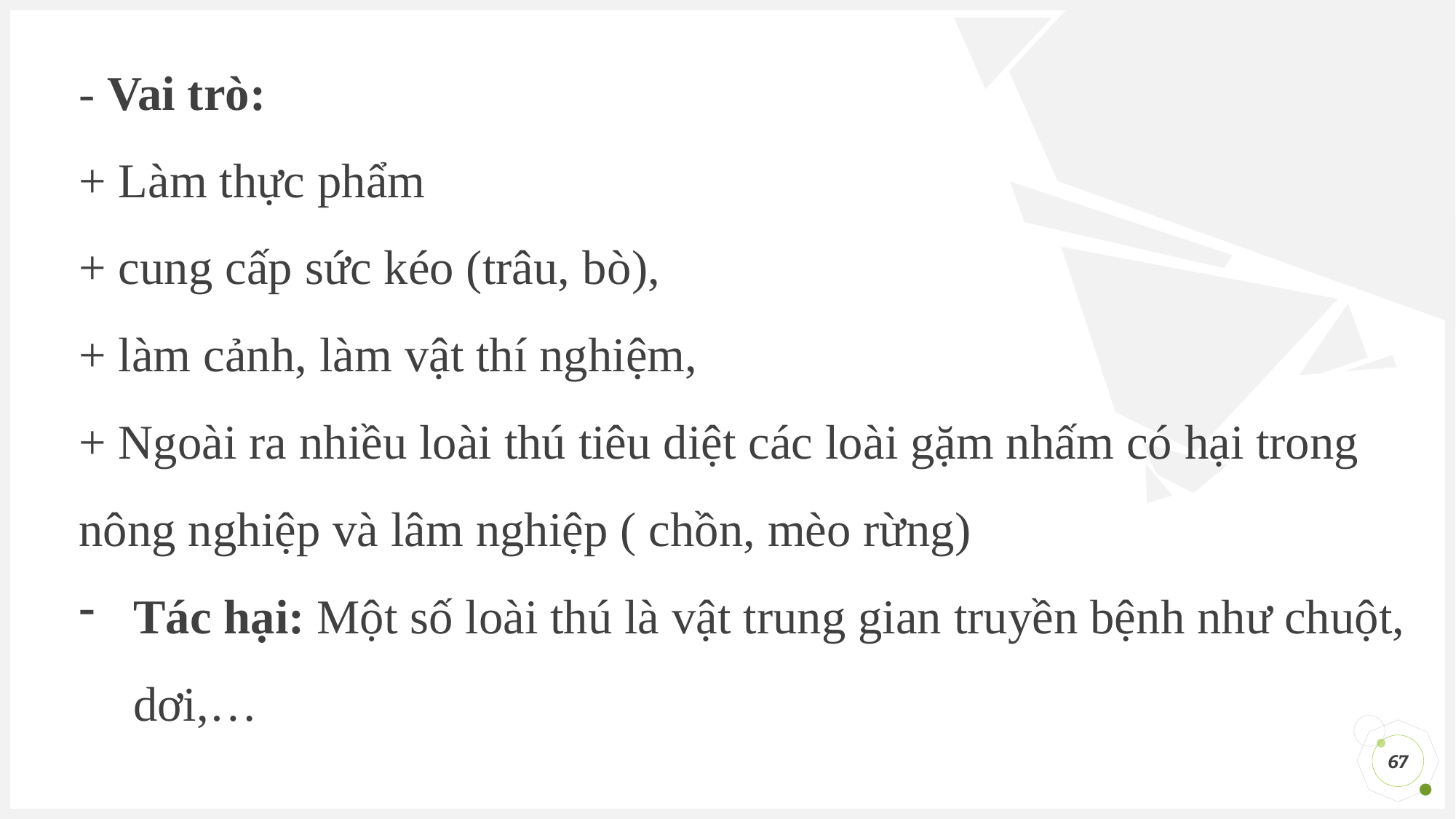

- Vai trò:
+ Làm thực phẩm
+ cung cấp sức kéo (trâu, bò),
+ làm cảnh, làm vật thí nghiệm,
+ Ngoài ra nhiều loài thú tiêu diệt các loài gặm nhấm có hại trong nông nghiệp và lâm nghiệp ( chồn, mèo rừng)
Tác hại: Một số loài thú là vật trung gian truyền bệnh như chuột, dơi,…
67